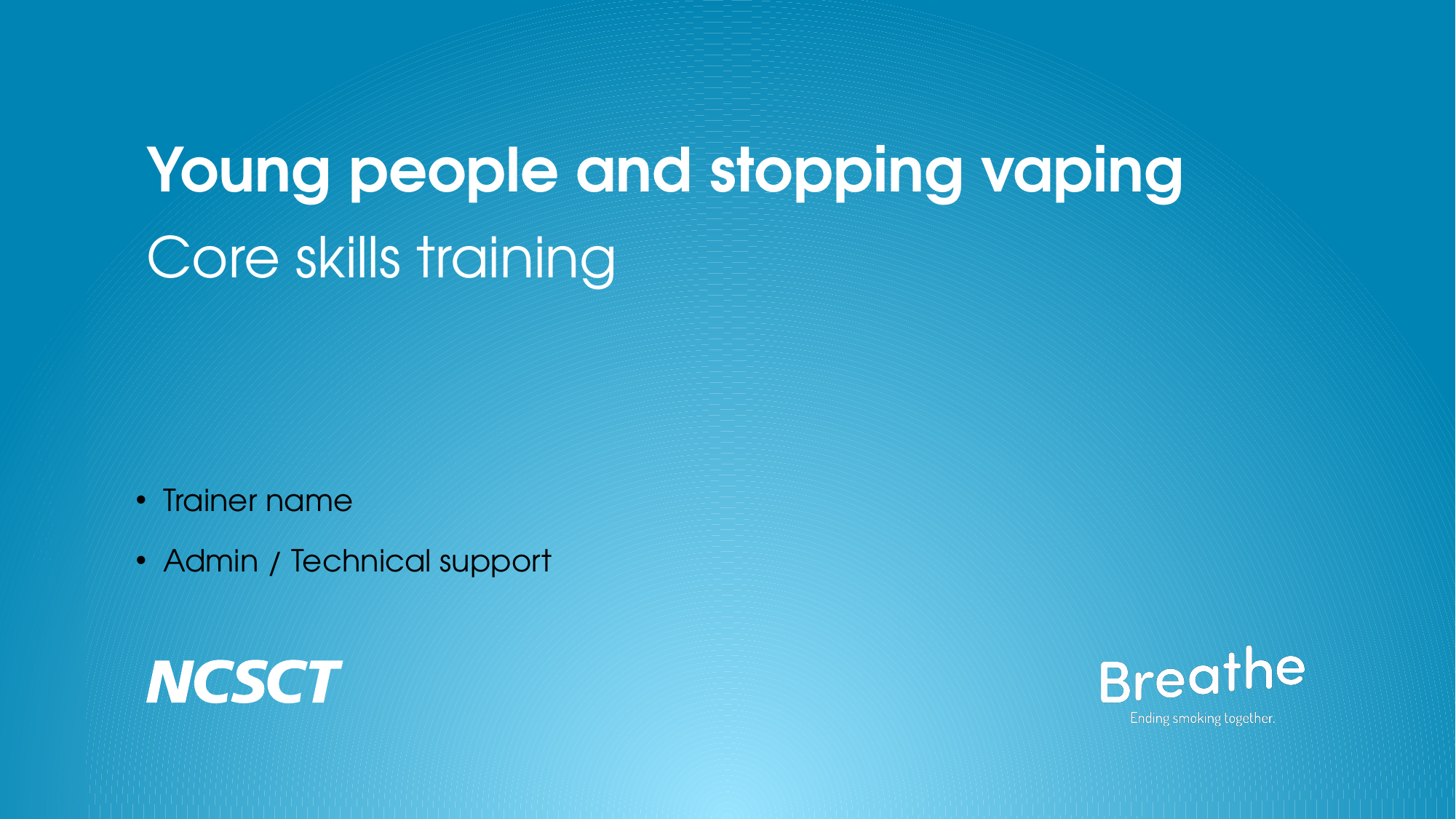

Young people and stopping vaping
Core skills training
# Trainer name
Admin / Technical support